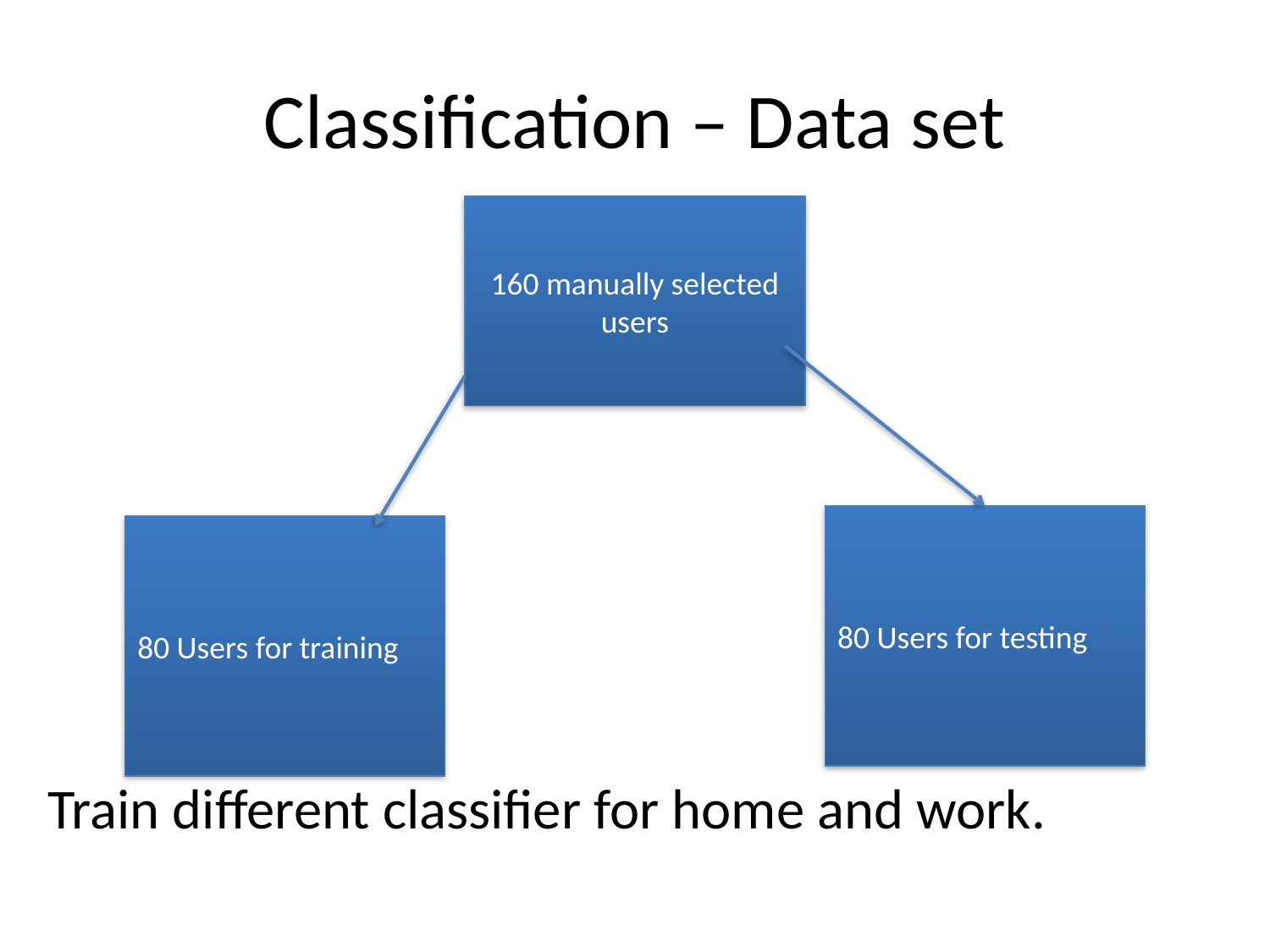

# Classification – Data set
160 manually selected users
80 Users for testing
80 Users for training
Train different classifier for home and work.